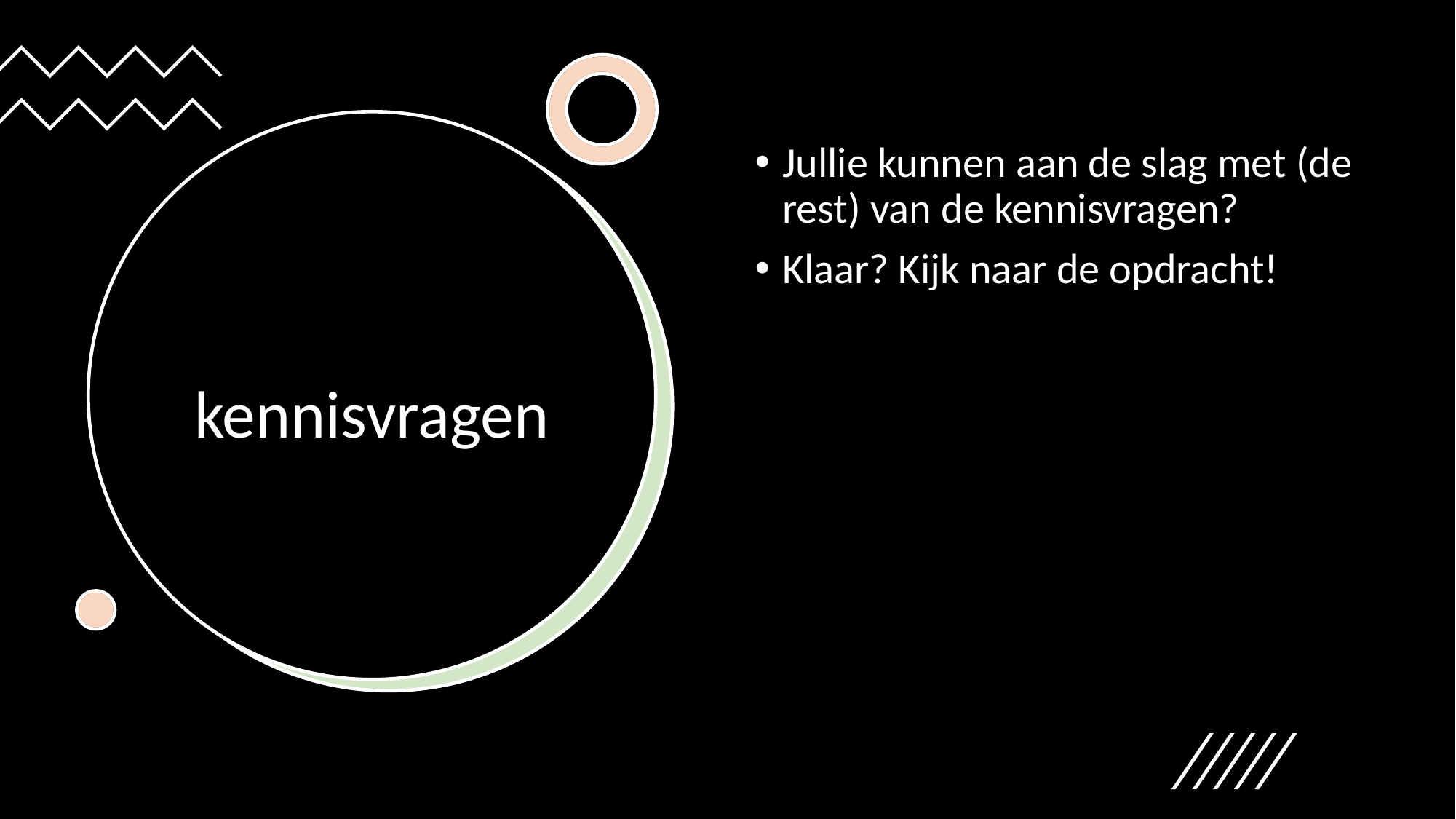

Jullie kunnen aan de slag met (de rest) van de kennisvragen?
Klaar? Kijk naar de opdracht!
# kennisvragen